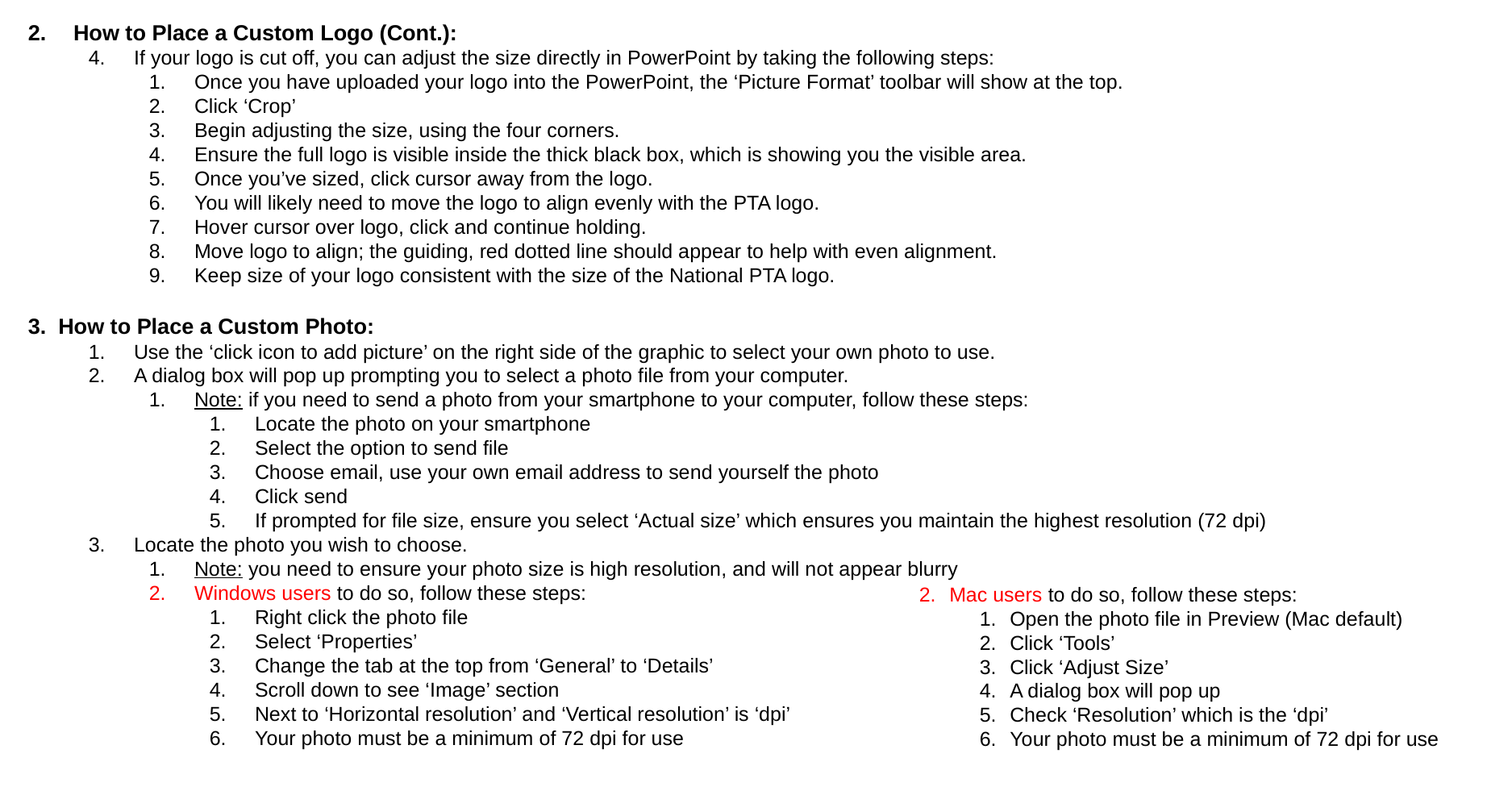

How to Place a Custom Logo (Cont.):
If your logo is cut off, you can adjust the size directly in PowerPoint by taking the following steps:
Once you have uploaded your logo into the PowerPoint, the ‘Picture Format’ toolbar will show at the top.
Click ‘Crop’
Begin adjusting the size, using the four corners.
Ensure the full logo is visible inside the thick black box, which is showing you the visible area.
Once you’ve sized, click cursor away from the logo.
You will likely need to move the logo to align evenly with the PTA logo.
Hover cursor over logo, click and continue holding.
Move logo to align; the guiding, red dotted line should appear to help with even alignment.
Keep size of your logo consistent with the size of the National PTA logo.
How to Place a Custom Photo:
Use the ‘click icon to add picture’ on the right side of the graphic to select your own photo to use.
A dialog box will pop up prompting you to select a photo file from your computer.
Note: if you need to send a photo from your smartphone to your computer, follow these steps:
Locate the photo on your smartphone
Select the option to send file
Choose email, use your own email address to send yourself the photo
Click send
If prompted for file size, ensure you select ‘Actual size’ which ensures you maintain the highest resolution (72 dpi)
Locate the photo you wish to choose.
Note: you need to ensure your photo size is high resolution, and will not appear blurry
Windows users to do so, follow these steps:
Right click the photo file
Select ‘Properties’
Change the tab at the top from ‘General’ to ‘Details’
Scroll down to see ‘Image’ section
Next to ‘Horizontal resolution’ and ‘Vertical resolution’ is ‘dpi’
Your photo must be a minimum of 72 dpi for use

Mac users to do so, follow these steps:
Open the photo file in Preview (Mac default)
Click ‘Tools’
Click ‘Adjust Size’
A dialog box will pop up
Check ‘Resolution’ which is the ‘dpi’
Your photo must be a minimum of 72 dpi for use